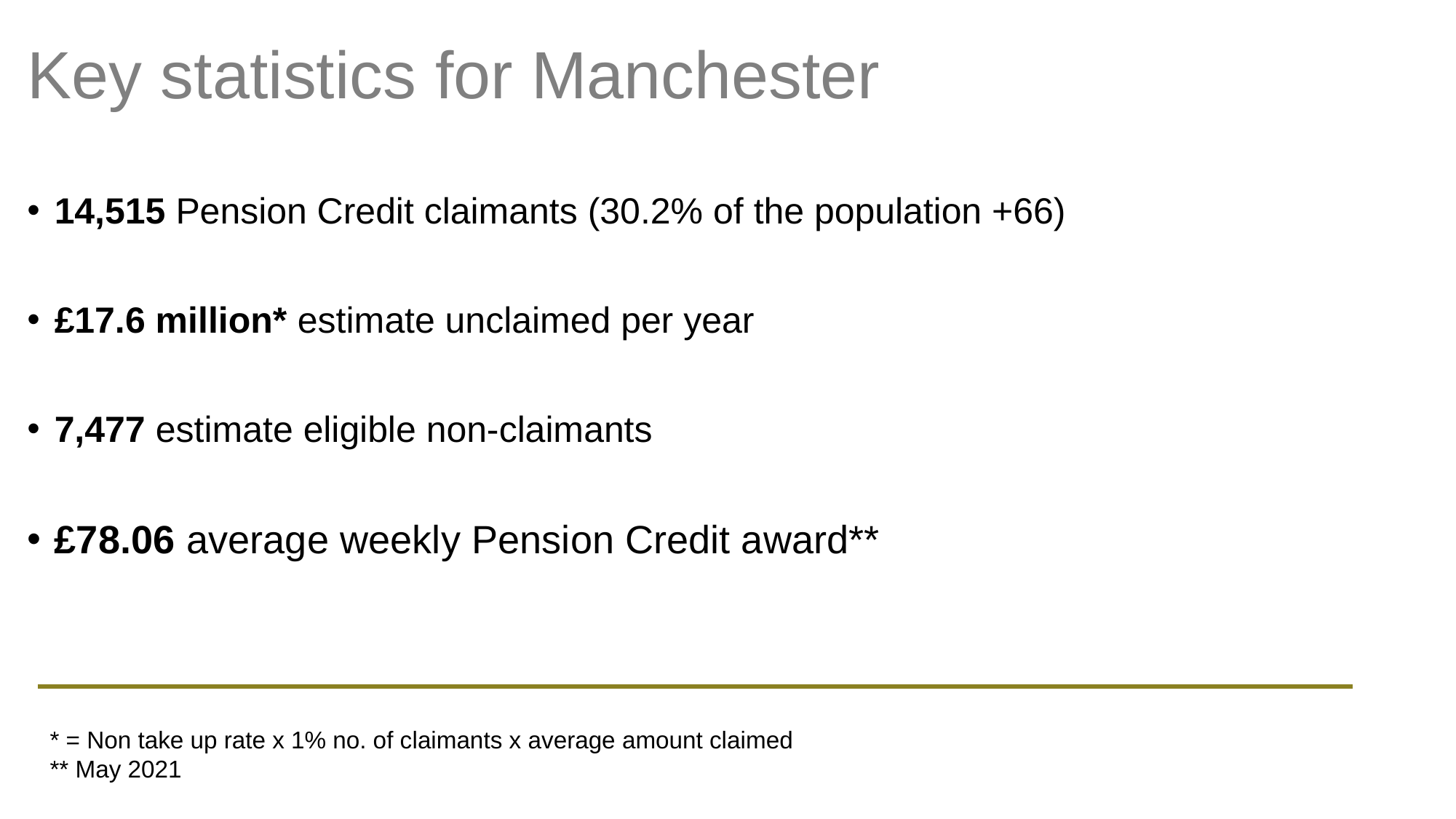

# Key statistics for Manchester

14,515 Pension Credit claimants (30.2% of the population +66)

£17.6 million* estimate unclaimed per year

7,477 estimate eligible non-claimants

£78.06 average weekly Pension Credit award**

* = Non take up rate x 1% no. of claimants x average amount claimed
** May 2021